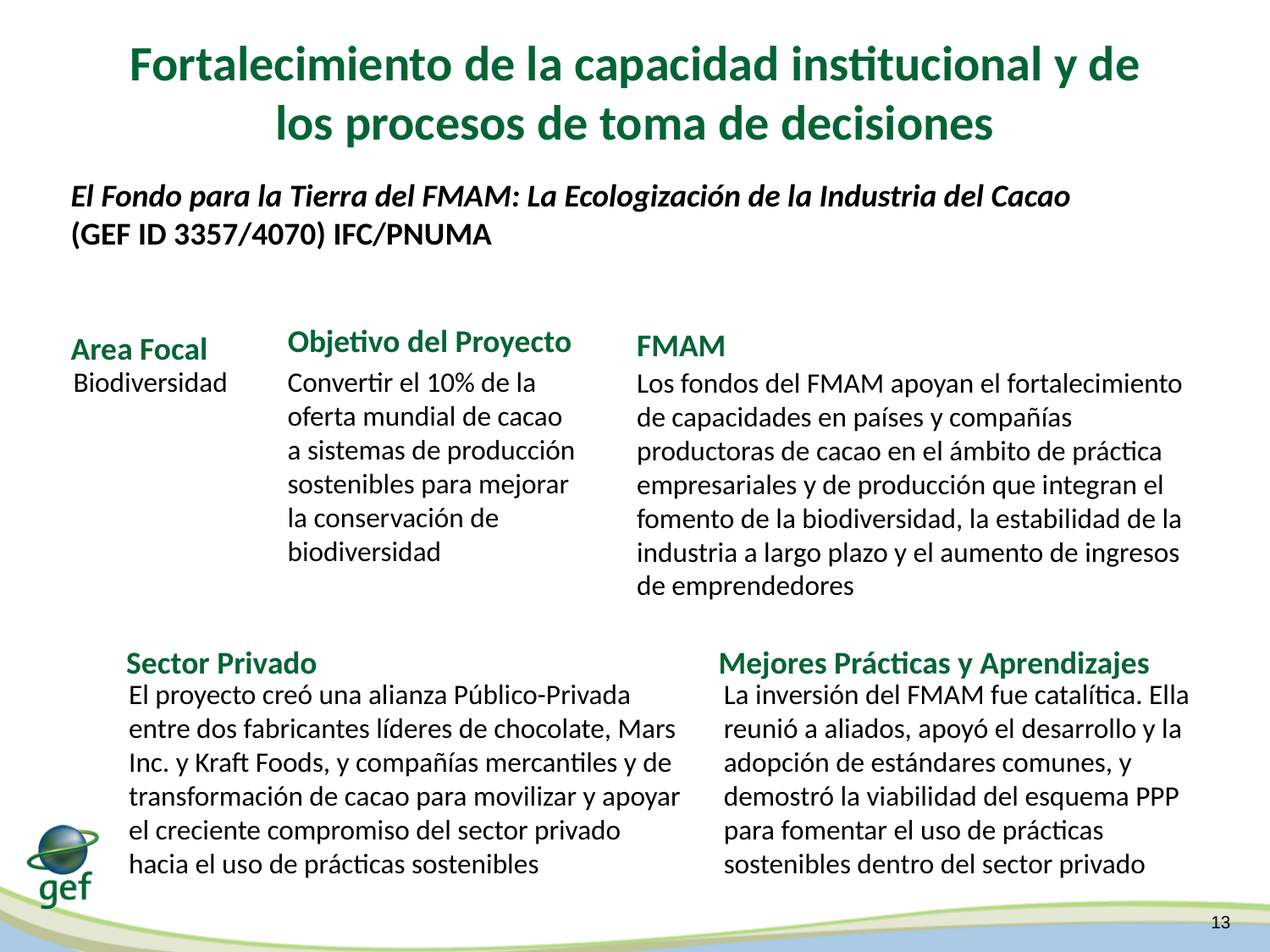

# Fortalecimiento de la capacidad institucional y de los procesos de toma de decisiones
El Fondo para la Tierra del FMAM: La Ecologización de la Industria del Cacao
(GEF ID 3357/4070) IFC/PNUMA
Objetivo del Proyecto
FMAM
Area Focal
Biodiversidad
Convertir el 10% de la oferta mundial de cacao a sistemas de producción sostenibles para mejorar la conservación de biodiversidad
Los fondos del FMAM apoyan el fortalecimiento de capacidades en países y compañías productoras de cacao en el ámbito de práctica empresariales y de producción que integran el fomento de la biodiversidad, la estabilidad de la industria a largo plazo y el aumento de ingresos de emprendedores
Sector Privado
Mejores Prácticas y Aprendizajes
El proyecto creó una alianza Público-Privada entre dos fabricantes líderes de chocolate, Mars Inc. y Kraft Foods, y compañías mercantiles y de transformación de cacao para movilizar y apoyar el creciente compromiso del sector privado hacia el uso de prácticas sostenibles
La inversión del FMAM fue catalítica. Ella reunió a aliados, apoyó el desarrollo y la adopción de estándares comunes, y demostró la viabilidad del esquema PPP para fomentar el uso de prácticas sostenibles dentro del sector privado